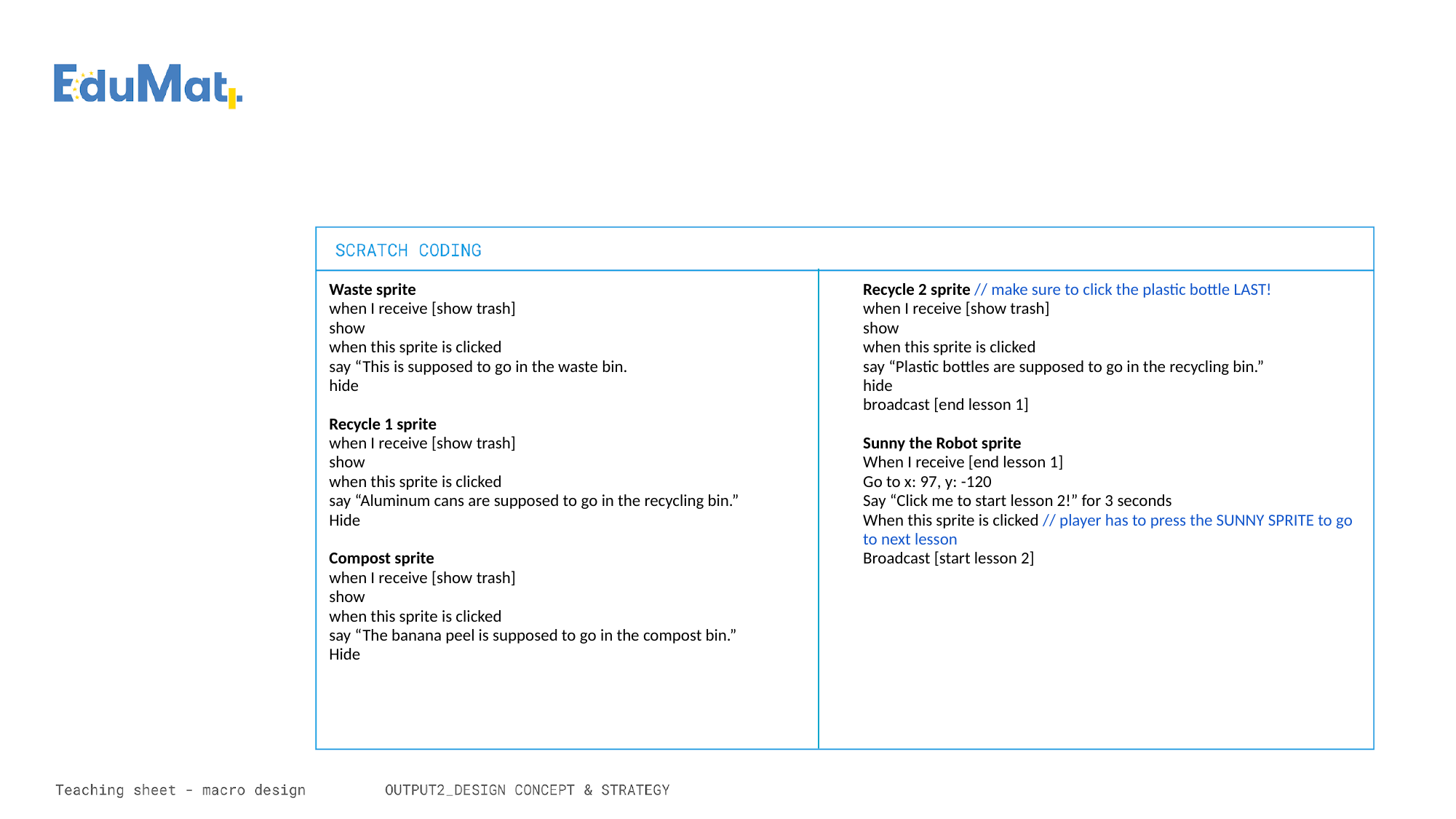

Waste sprite
when I receive [show trash]
show
when this sprite is clicked
say “This is supposed to go in the waste bin.
hide

Recycle 1 sprite
when I receive [show trash]
show
when this sprite is clicked
say “Aluminum cans are supposed to go in the recycling bin.”
Hide

Compost sprite
when I receive [show trash]
show
when this sprite is clicked
say “The banana peel is supposed to go in the compost bin.”
Hide
Recycle 2 sprite // make sure to click the plastic bottle LAST!
when I receive [show trash]
show
when this sprite is clicked
say “Plastic bottles are supposed to go in the recycling bin.”
hide
broadcast [end lesson 1]

Sunny the Robot sprite
When I receive [end lesson 1]
Go to x: 97, y: -120
Say “Click me to start lesson 2!” for 3 seconds
When this sprite is clicked // player has to press the SUNNY SPRITE to go to next lesson
Broadcast [start lesson 2]